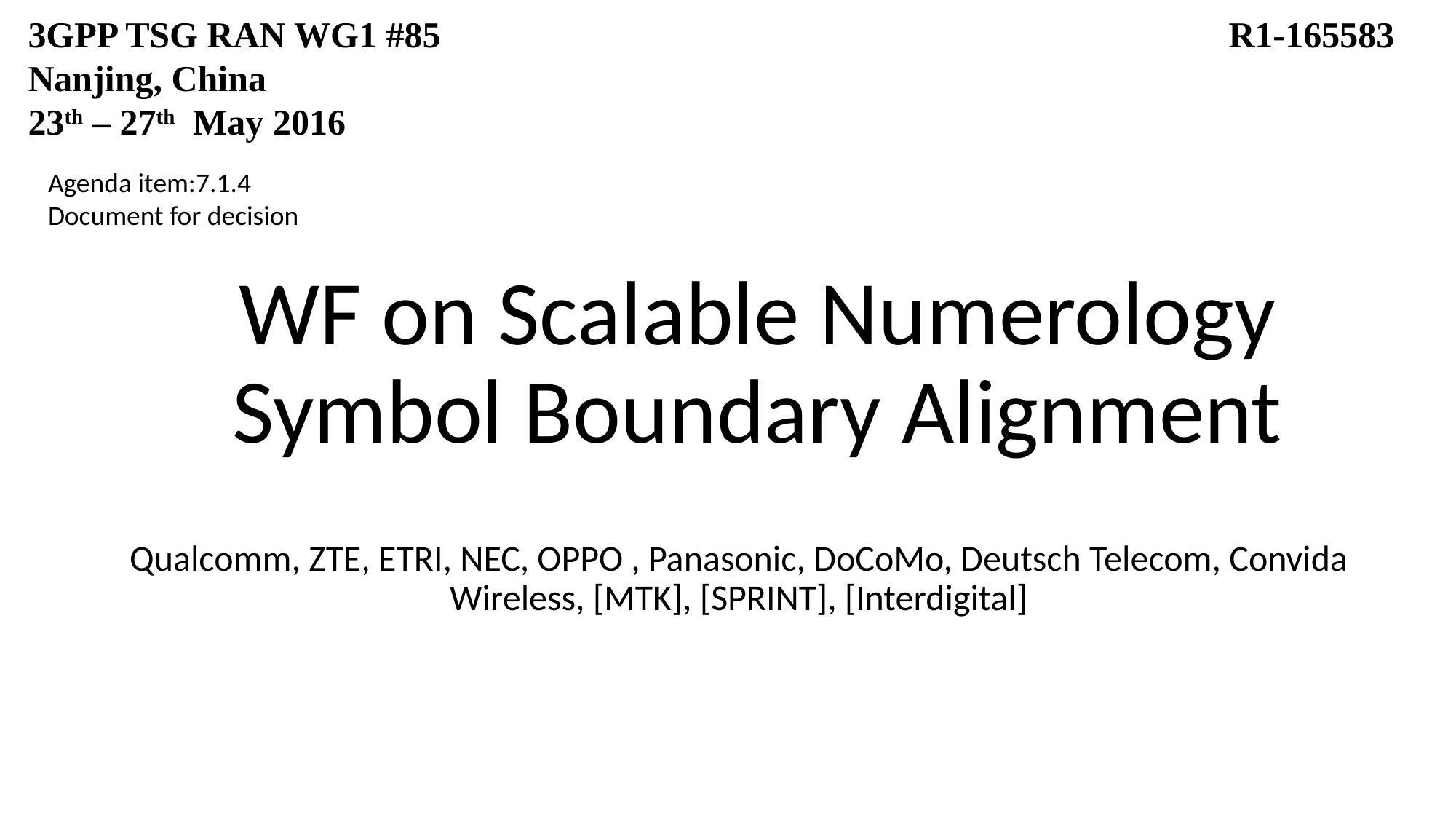

3GPP TSG RAN WG1 #85				        				R1-165583
Nanjing, China
23th – 27th  May 2016
Agenda item:7.1.4
Document for decision
# WF on Scalable Numerology Symbol Boundary Alignment
Qualcomm, ZTE, ETRI, NEC, OPPO , Panasonic, DoCoMo, Deutsch Telecom, Convida Wireless, [MTK], [SPRINT], [Interdigital]